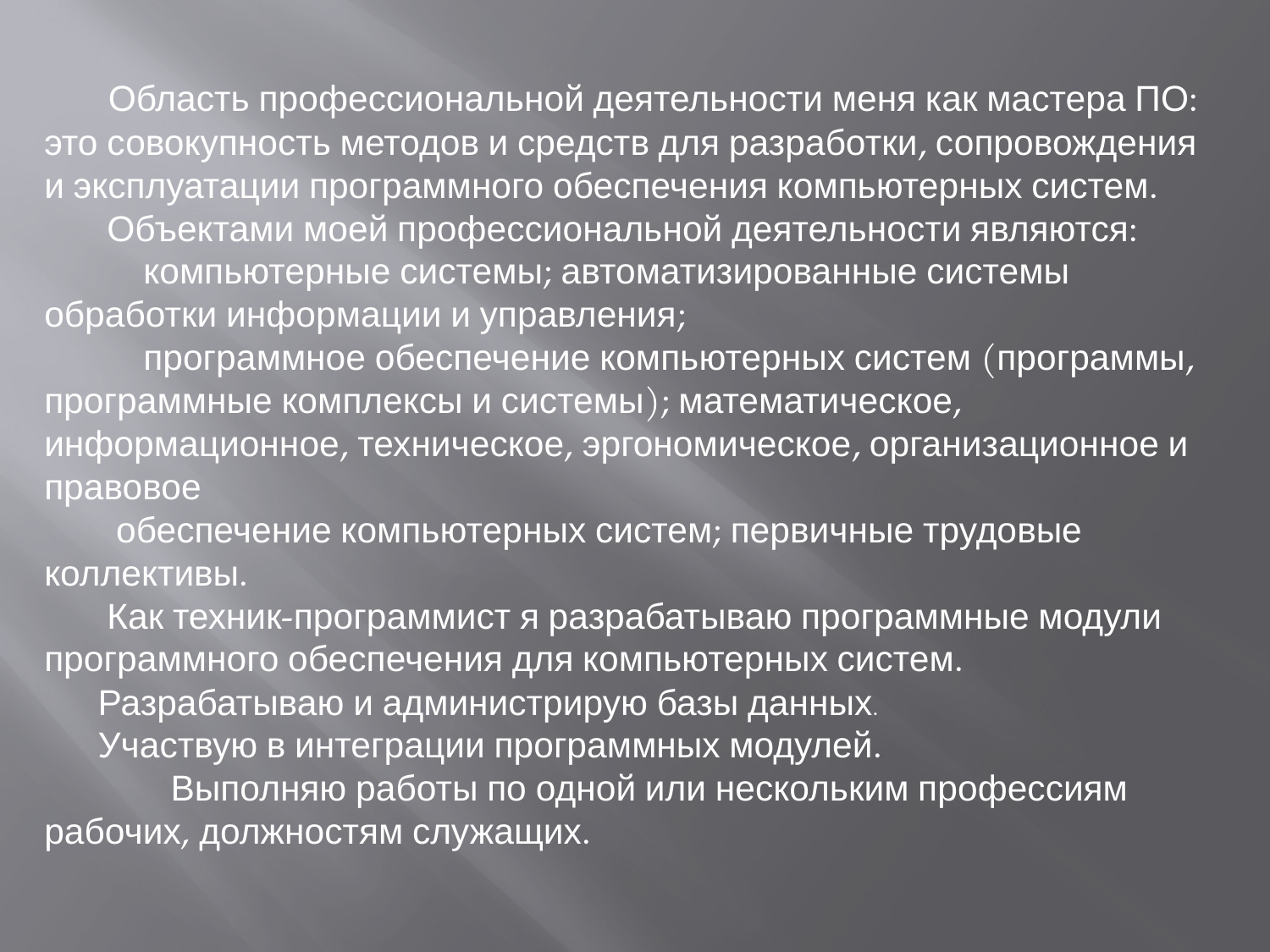

Область профессиональной деятельности меня как мастера ПО:  это совокупность методов и средств для разработки, сопровождения и эксплуатации программного обеспечения компьютерных систем.
 Объектами моей профессиональной деятельности являются:
     компьютерные системы; автоматизированные системы обработки информации и управления;
     программное обеспечение компьютерных систем (программы, программные комплексы и системы); математическое, информационное, техническое, эргономическое, организационное и правовое
  обеспечение компьютерных систем; первичные трудовые коллективы.
 Как техник-программист я разрабатываю программные модули программного обеспечения для компьютерных систем.
Разрабатываю и администрирую базы данных.
Участвую в интеграции программных модулей.
        Выполняю работы по одной или нескольким профессиям рабочих, должностям служащих.